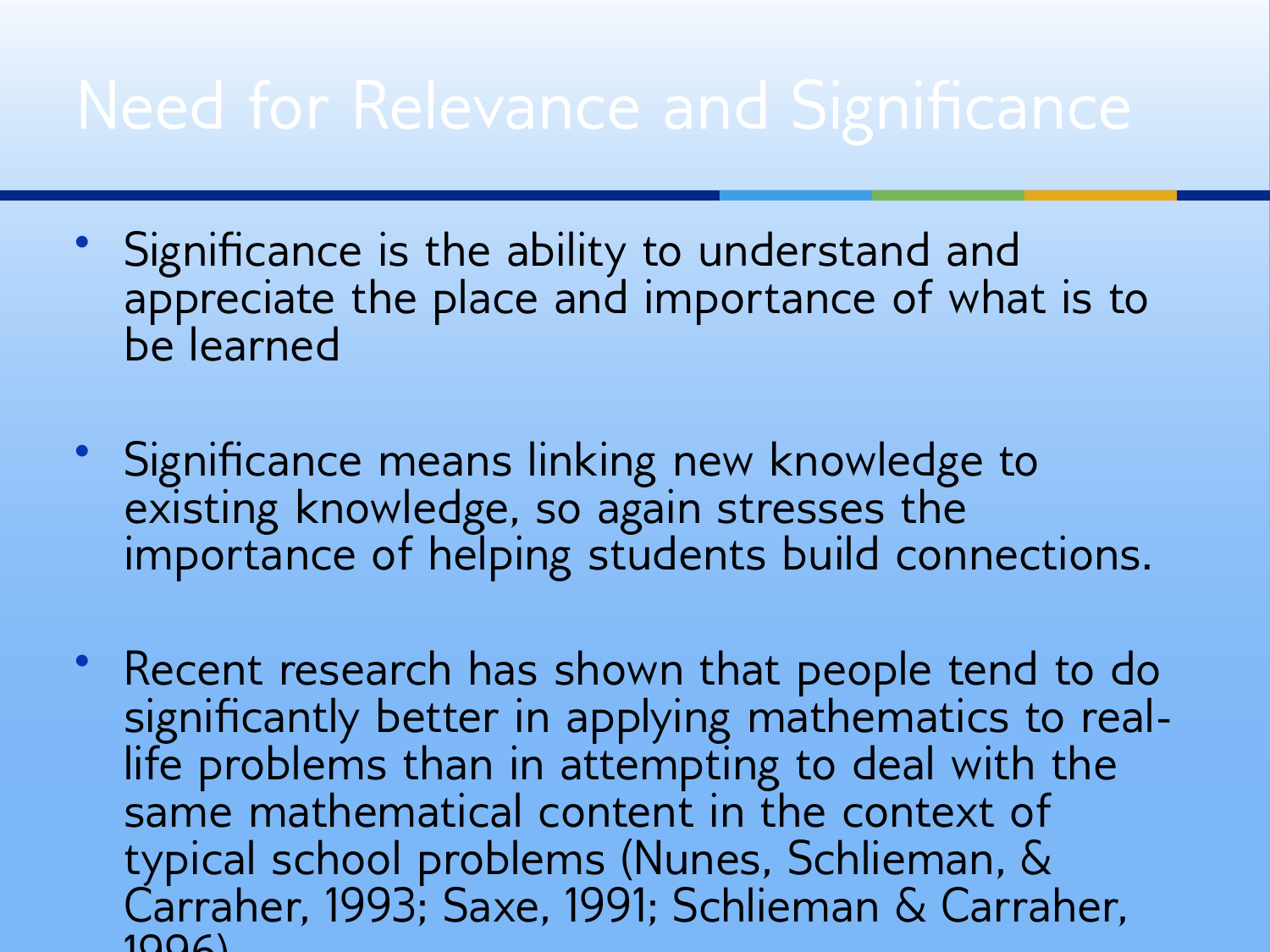

# Need for Relevance and Significance
Significance is the ability to understand and appreciate the place and importance of what is to be learned

Significance means linking new knowledge to existing knowledge, so again stresses the importance of helping students build connections.

Recent research has shown that people tend to do significantly better in applying mathematics to real-life problems than in attempting to deal with the same mathematical content in the context of typical school problems (Nunes, Schlieman, & Carraher, 1993; Saxe, 1991; Schlieman & Carraher, 1996).